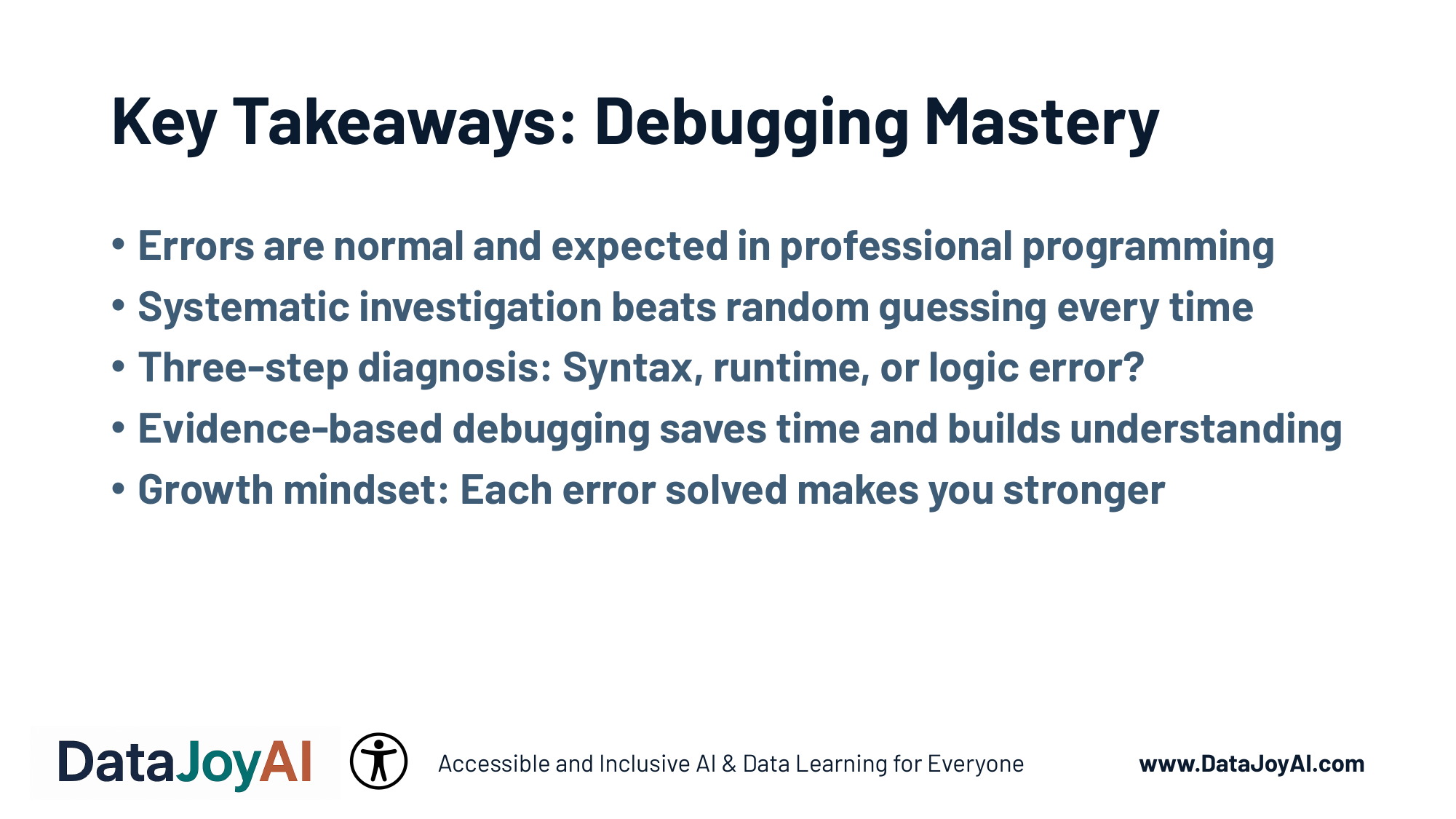

# Key Takeaways: Debugging Mastery
Errors are normal and expected in professional programming
Systematic investigation beats random guessing every time
Three-step diagnosis: Syntax, runtime, or logic error?
Evidence-based debugging saves time and builds understanding
Growth mindset: Each error solved makes you stronger